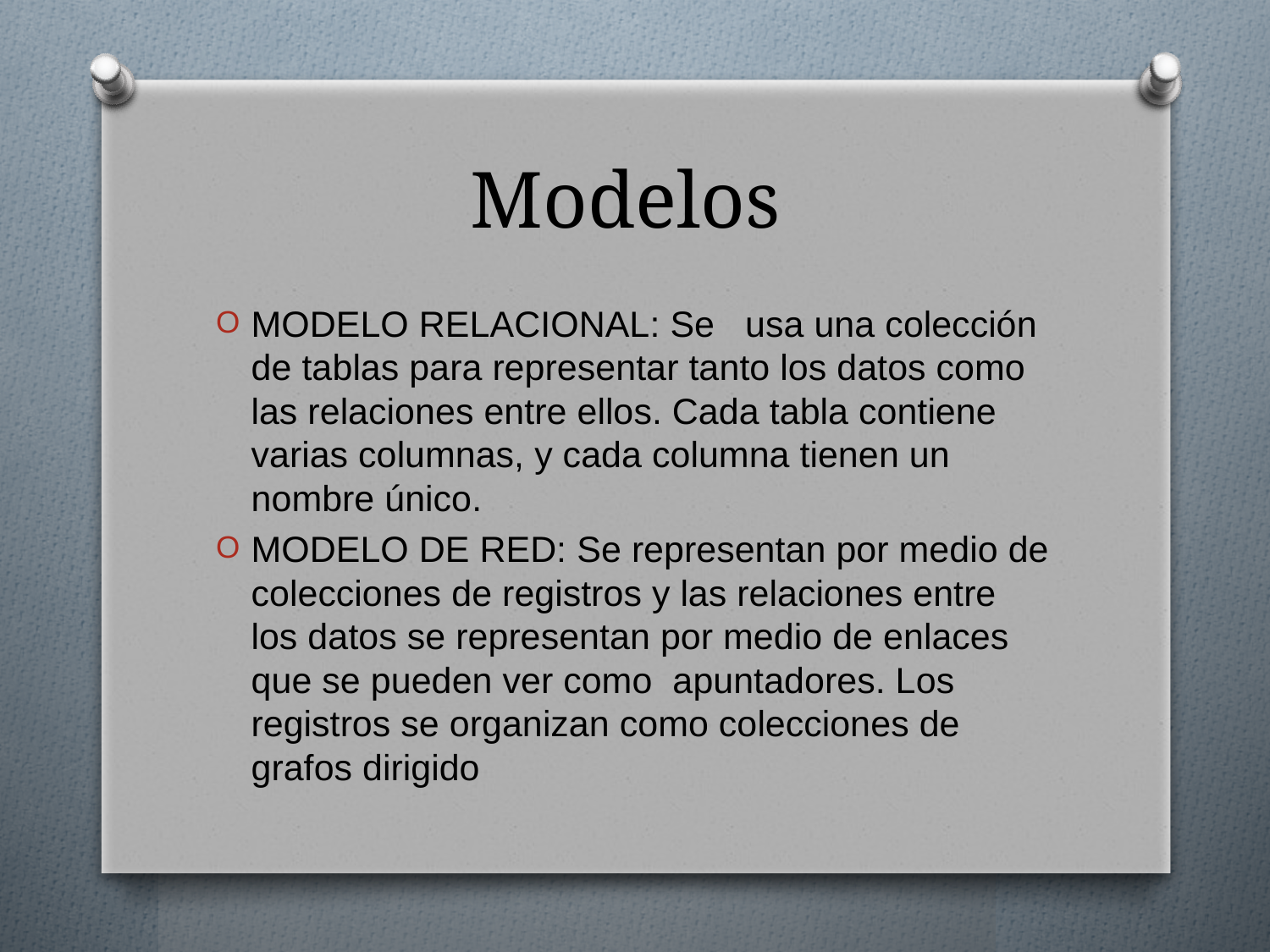

# Modelos
MODELO RELACIONAL: Se   usa una colección de tablas para representar tanto los datos como las relaciones entre ellos. Cada tabla contiene varias columnas, y cada columna tienen un nombre único.
MODELO DE RED: Se representan por medio de colecciones de registros y las relaciones entre los datos se representan por medio de enlaces que se pueden ver como  apuntadores. Los registros se organizan como colecciones de grafos dirigido